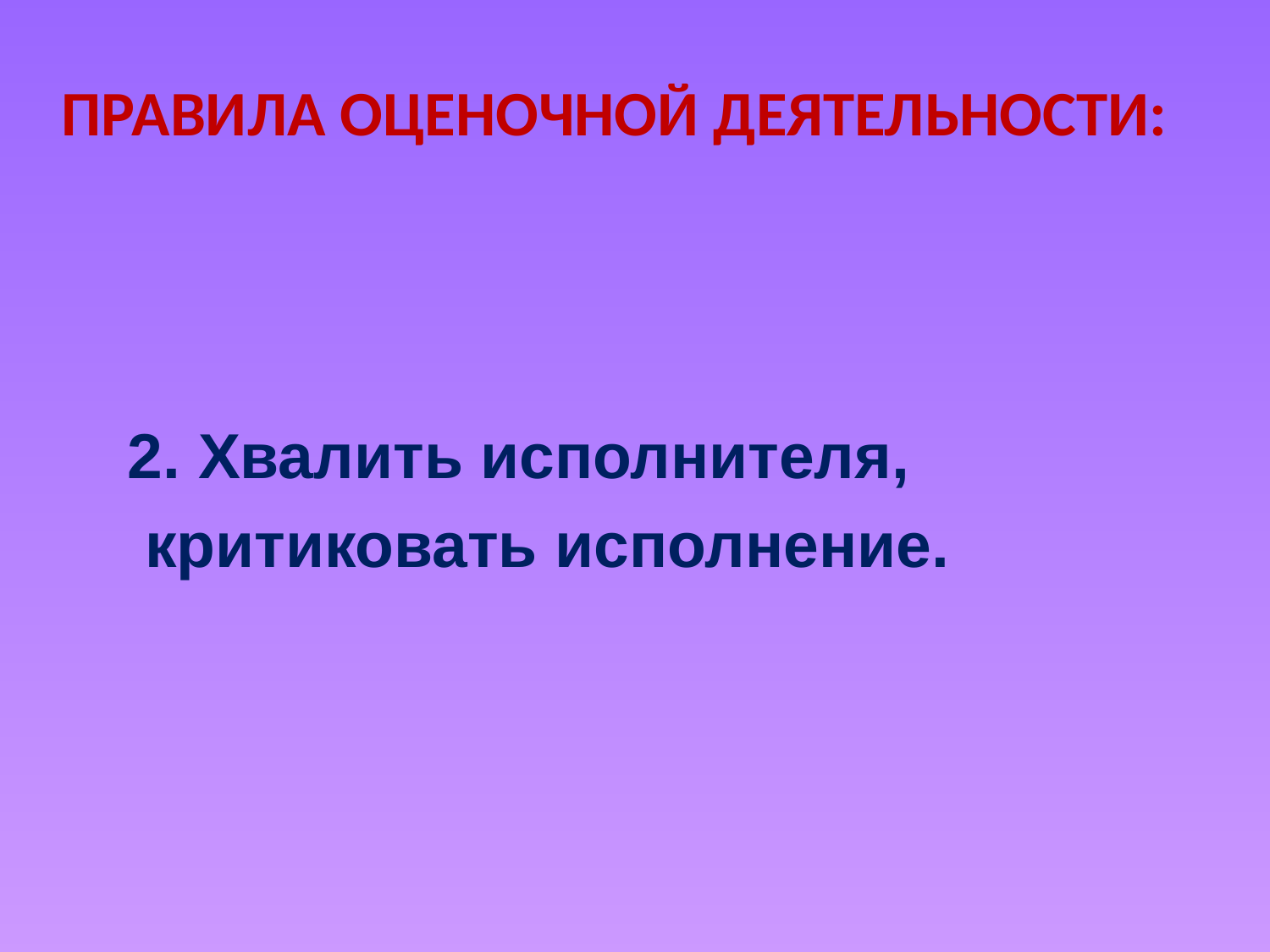

# Правила оценочной деятельности:
2. Хвалить исполнителя,
 критиковать исполнение.